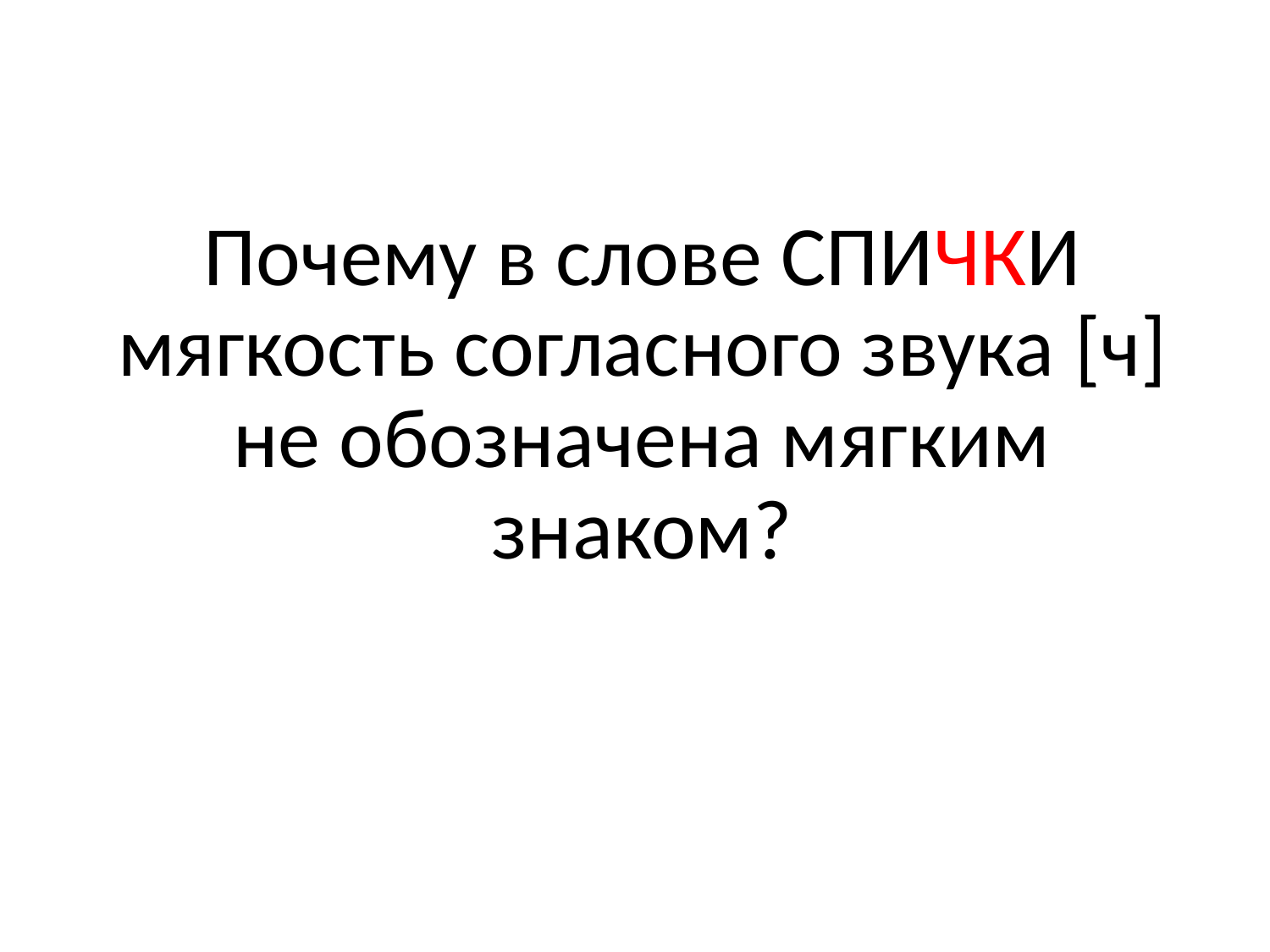

# Почему в слове СПИЧКИ мягкость согласного звука [ч] не обозначена мягким знаком?